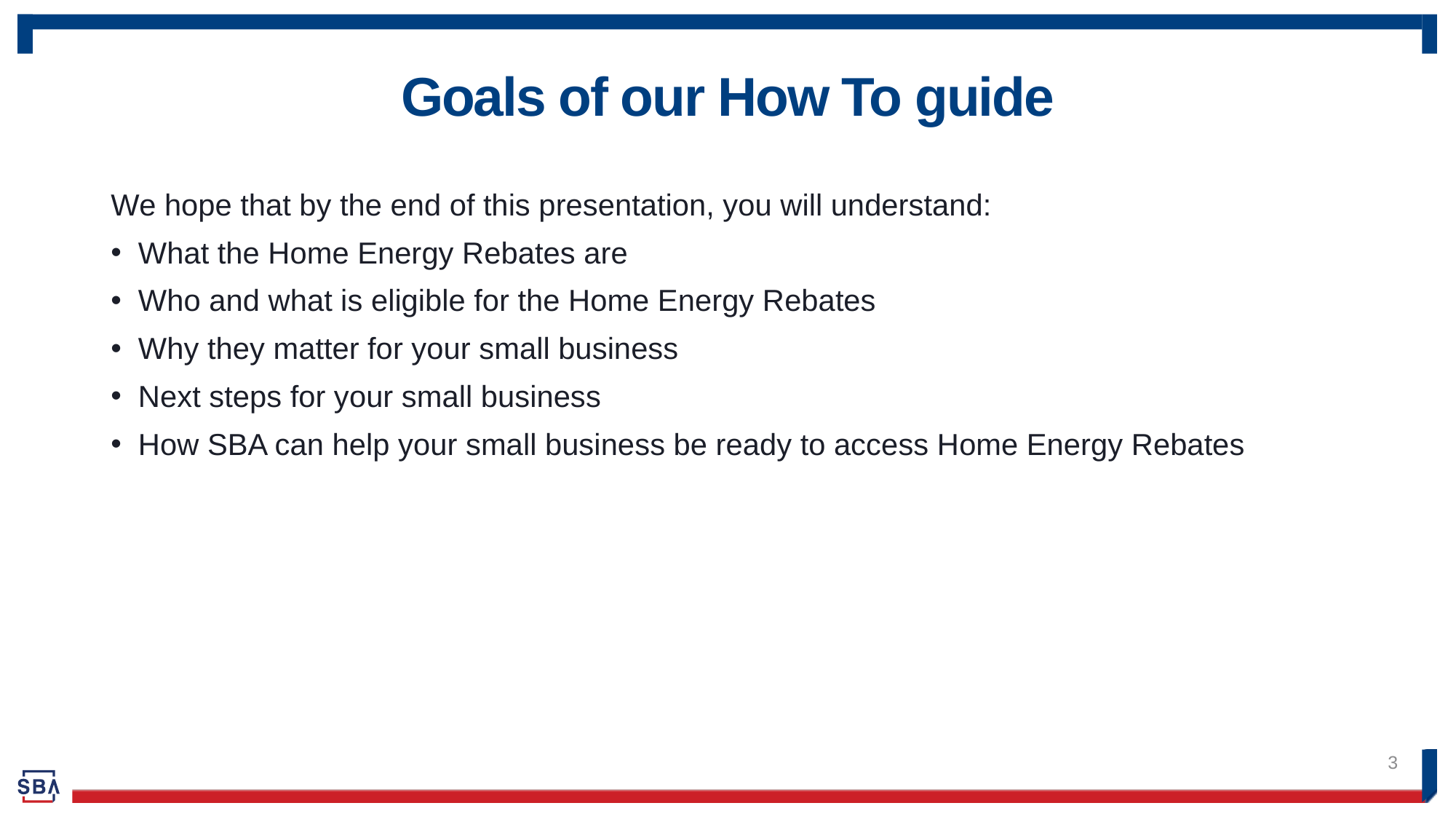

# Goals of our How To guide
We hope that by the end of this presentation, you will understand:
What the Home Energy Rebates are
Who and what is eligible for the Home Energy Rebates
Why they matter for your small business
Next steps for your small business
How SBA can help your small business be ready to access Home Energy Rebates

3